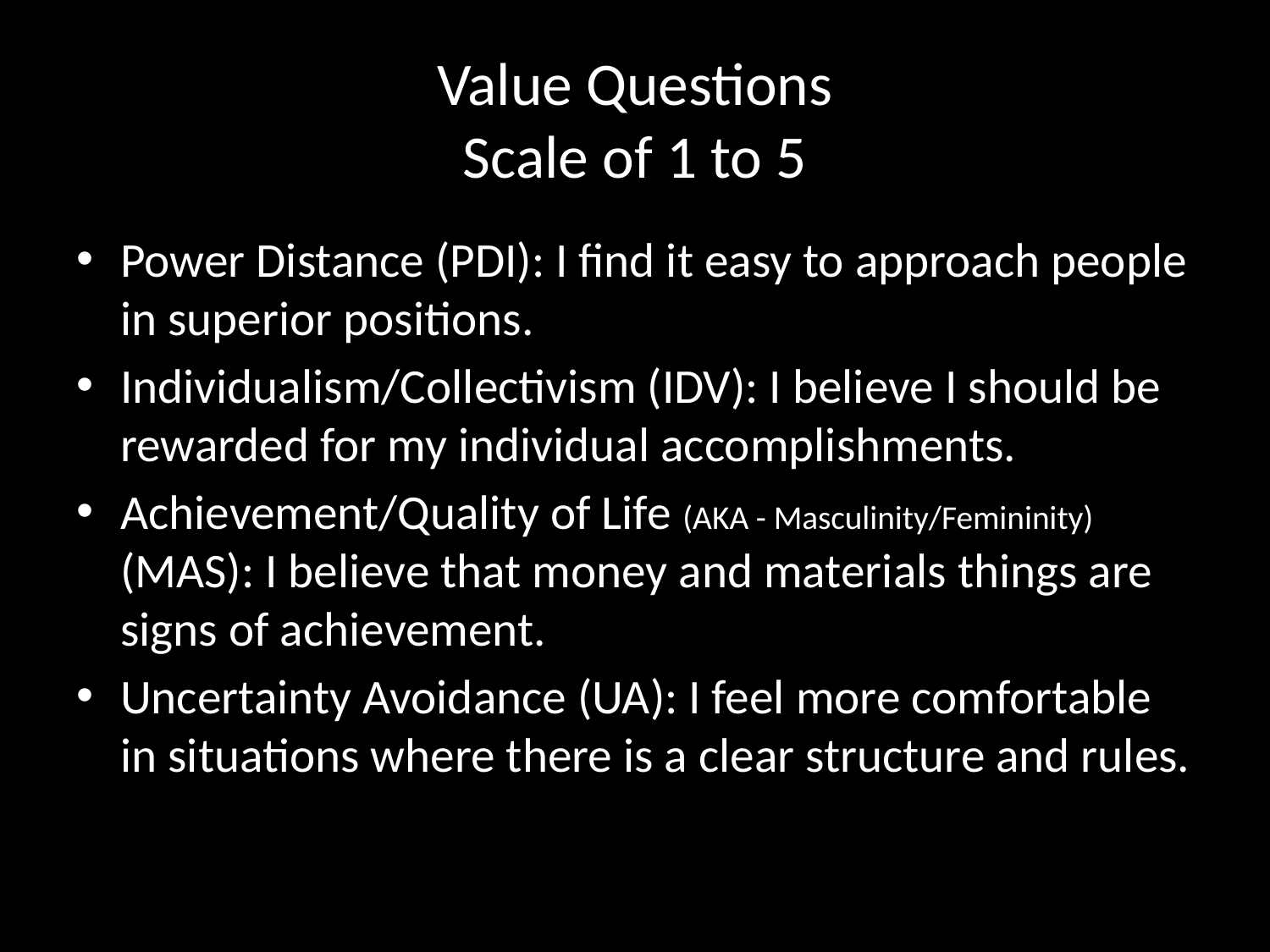

# Value Questions Scale of 1 to 5
Power Distance (PDI): I find it easy to approach people in superior positions.
Individualism/Collectivism (IDV): I believe I should be rewarded for my individual accomplishments.
Achievement/Quality of Life (AKA - Masculinity/Femininity) (MAS): I believe that money and materials things are signs of achievement.
Uncertainty Avoidance (UA): I feel more comfortable in situations where there is a clear structure and rules.